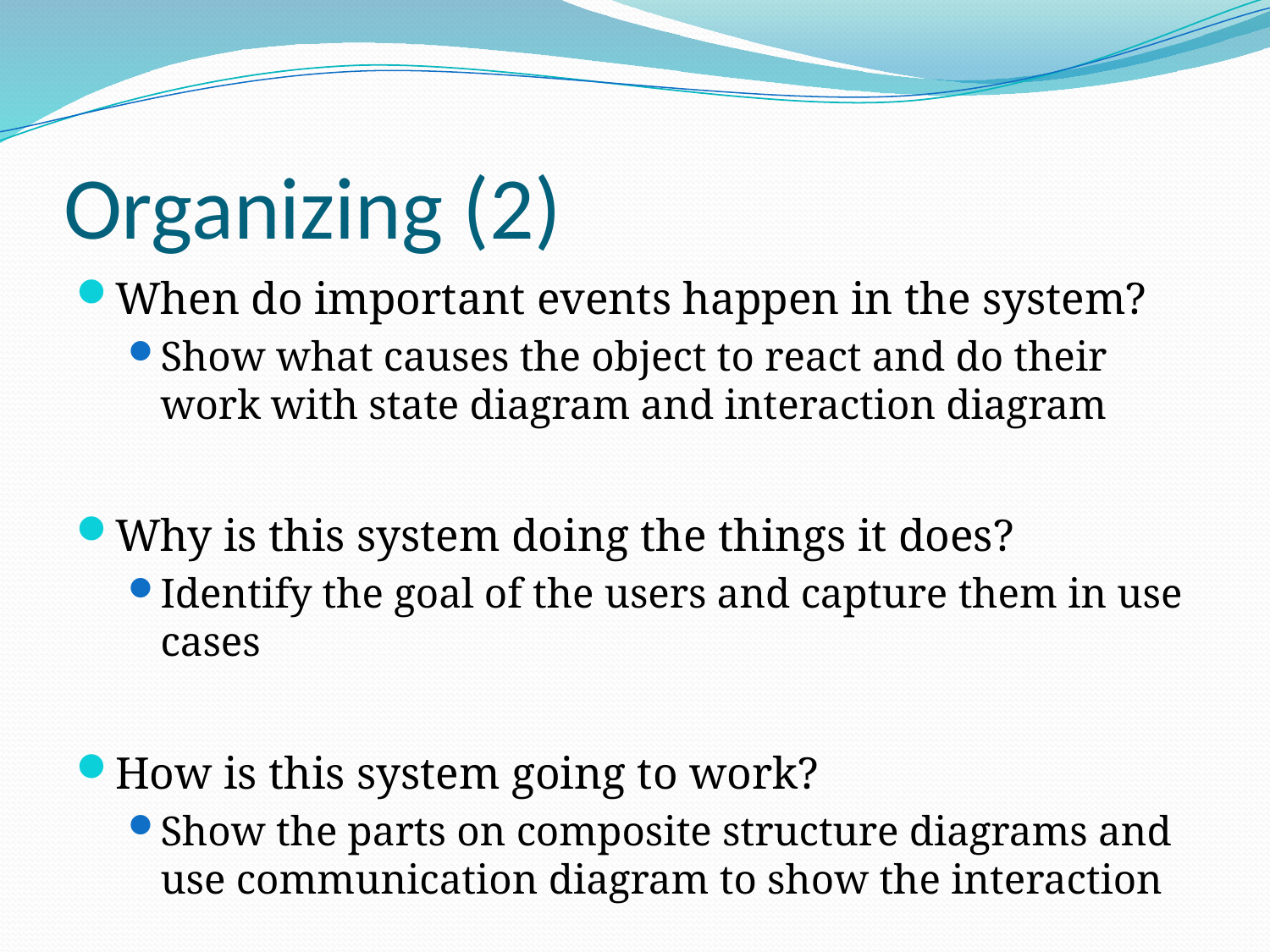

# Organizing (2)
When do important events happen in the system?
Show what causes the object to react and do their work with state diagram and interaction diagram

Why is this system doing the things it does?
Identify the goal of the users and capture them in use cases

How is this system going to work?
Show the parts on composite structure diagrams and use communication diagram to show the interaction